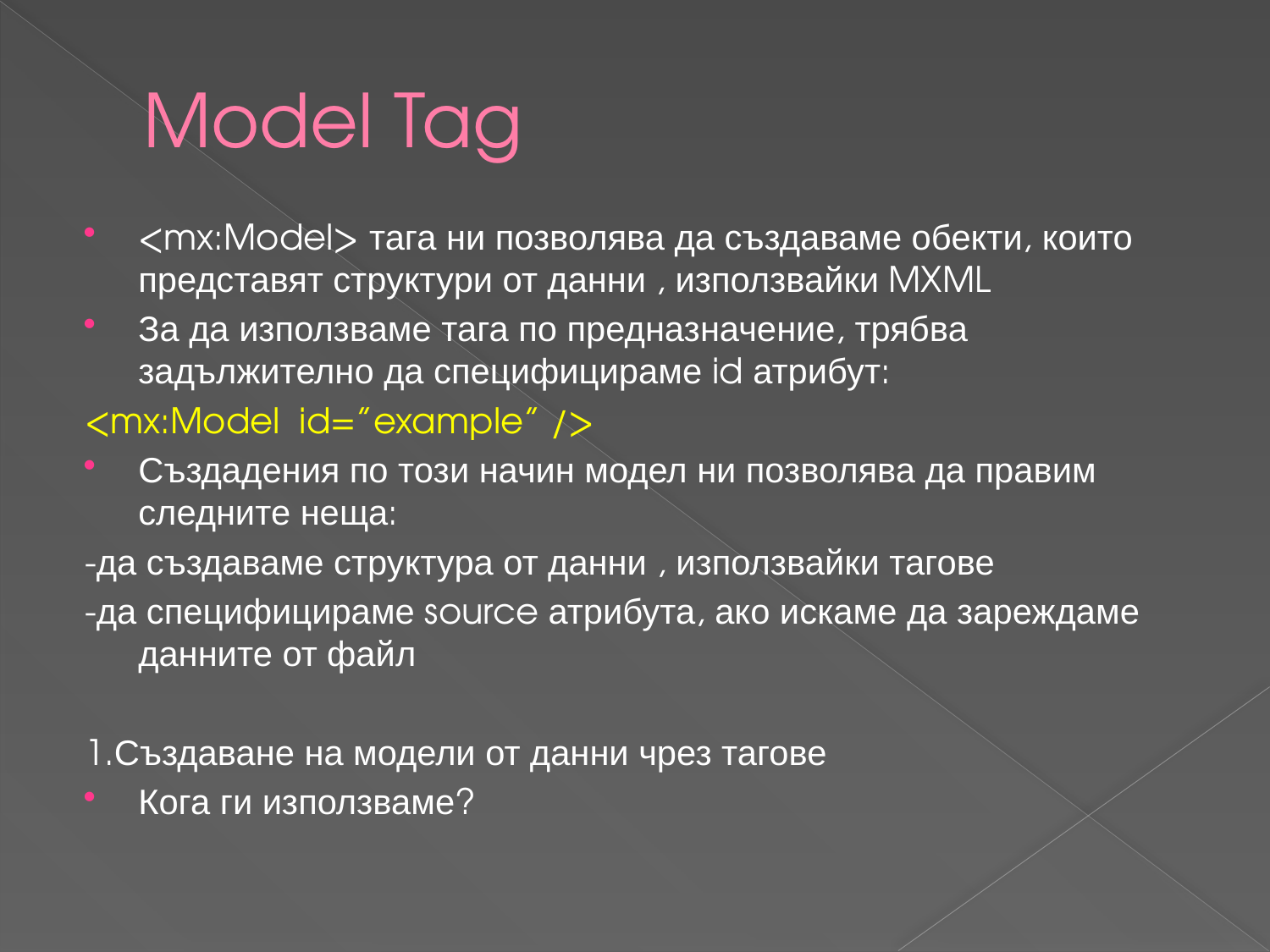

# Model Tag
<mx:Model> тага ни позволява да създаваме обекти, които представят структури от данни , използвайки MXML
За да използваме тага по предназначение, трябва задължително да специфицираме id атрибут:
<mx:Model  id=”example” />
Създадения по този начин модел ни позволява да правим следните неща:
-да създаваме структура от данни , използвайки тагове
-да специфицираме source атрибута, ако искаме да зареждаме данните от файл

1.Създаване на модели от данни чрез тагове
Кога ги използваме?